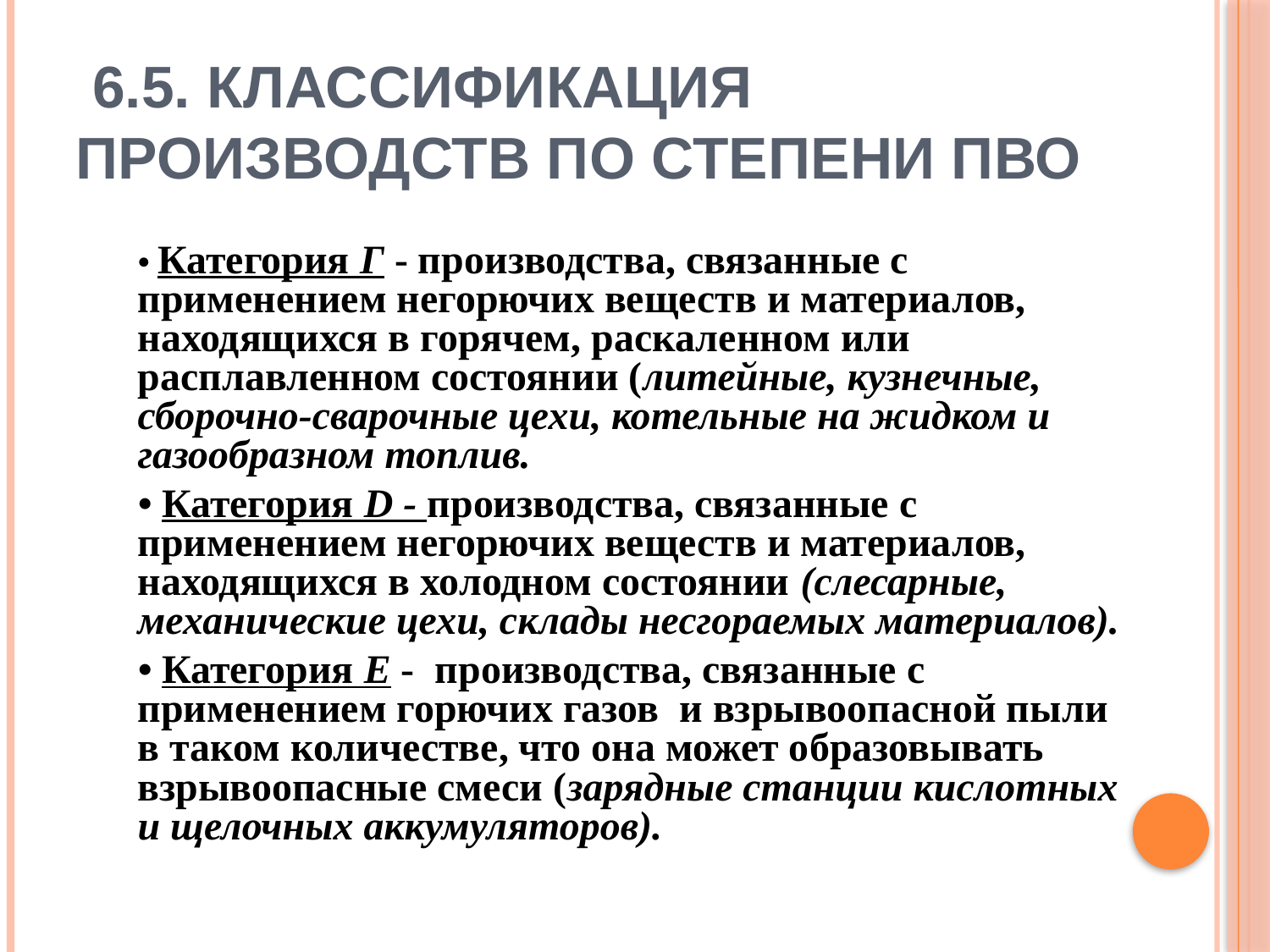

# 6.5. Классификация производств по степени ПВО
• Категория Г - производства, связанные с применением негорючих веществ и материалов, находящихся в горячем, раскаленном или расплавленном состоянии (литейные, кузнечные, сборочно-сварочные цехи, котельные на жидком и газообразном топлив.
• Категория D - производства, связанные с применением негорючих веществ и материалов, находящихся в холодном состоянии (слесарные, механические цехи, склады несгораемых материалов).
• Категория Е -  производства, связанные с применением горючих газов  и взрывоопасной пыли в таком количестве, что она может образовывать взрывоопасные смеси (зарядные станции кислотных и щелочных аккумуляторов).